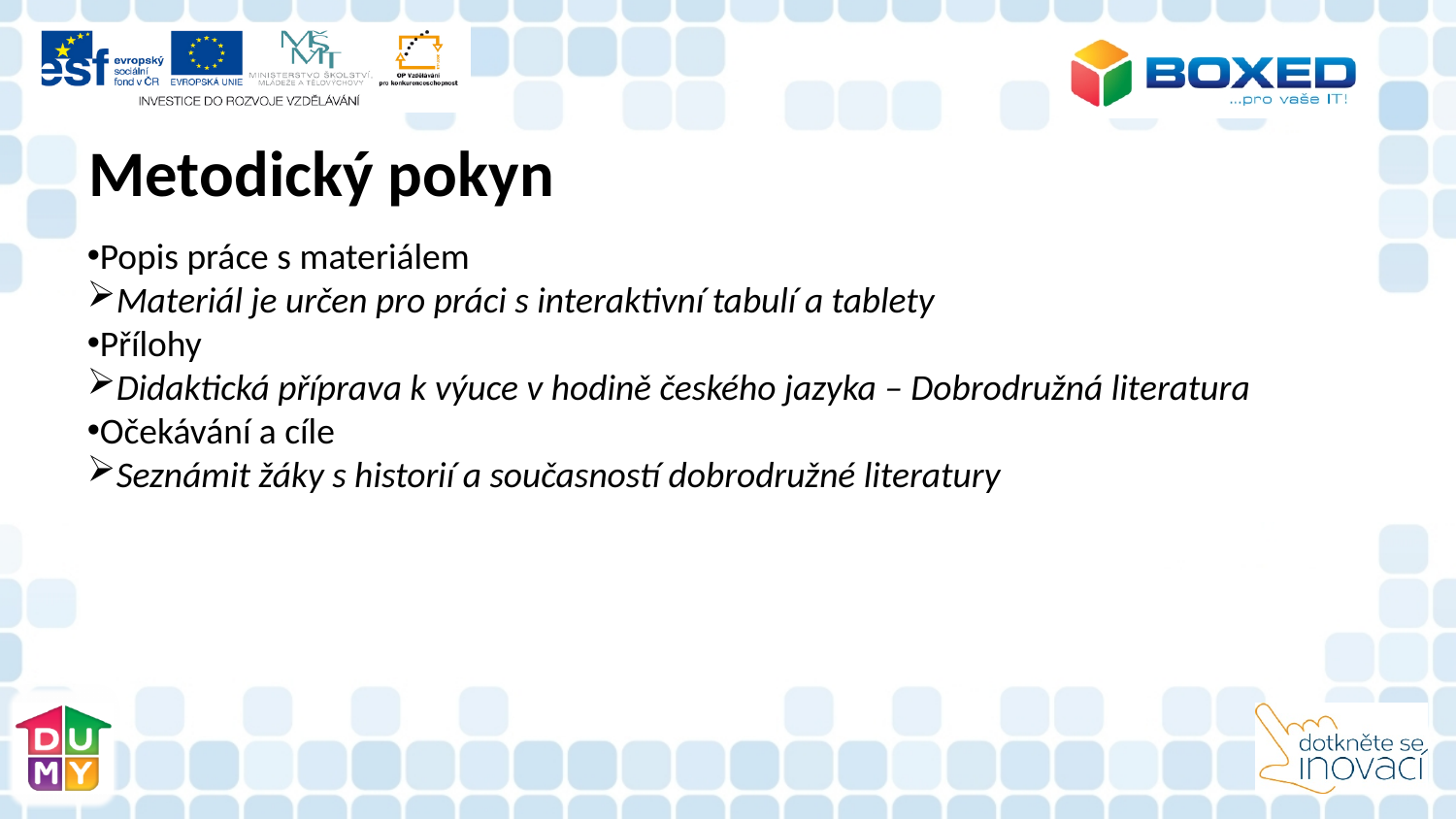

Metodický pokyn
Popis práce s materiálem
Materiál je určen pro práci s interaktivní tabulí a tablety
Přílohy
Didaktická příprava k výuce v hodině českého jazyka – Dobrodružná literatura
Očekávání a cíle
Seznámit žáky s historií a současností dobrodružné literatury